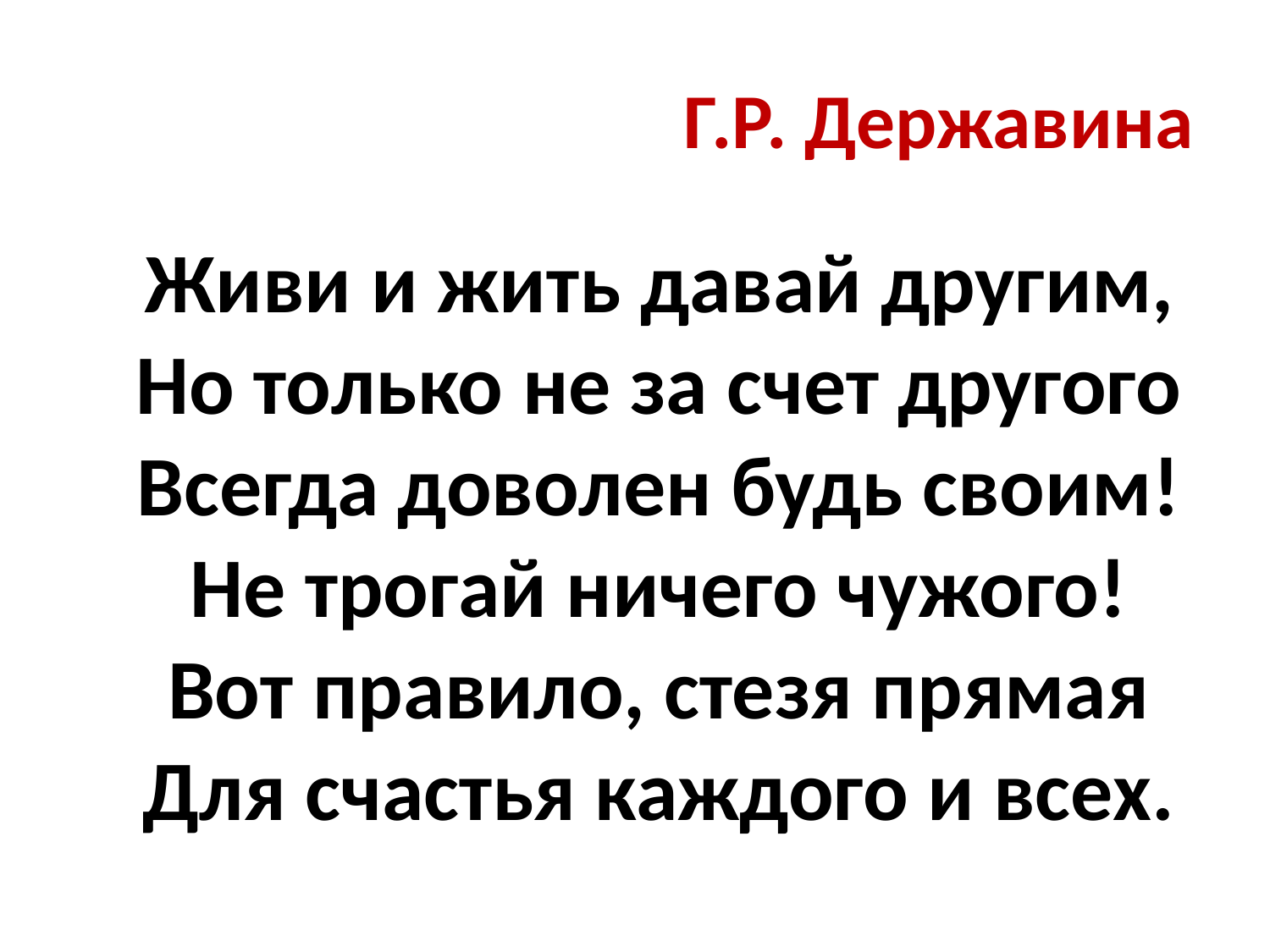

# Г.Р. Державина
    Живи и жить давай другим,
Но только не за счет другого
Всегда доволен будь своим!
Не трогай ничего чужого!
Вот правило, стезя прямая
Для счастья каждого и всех.